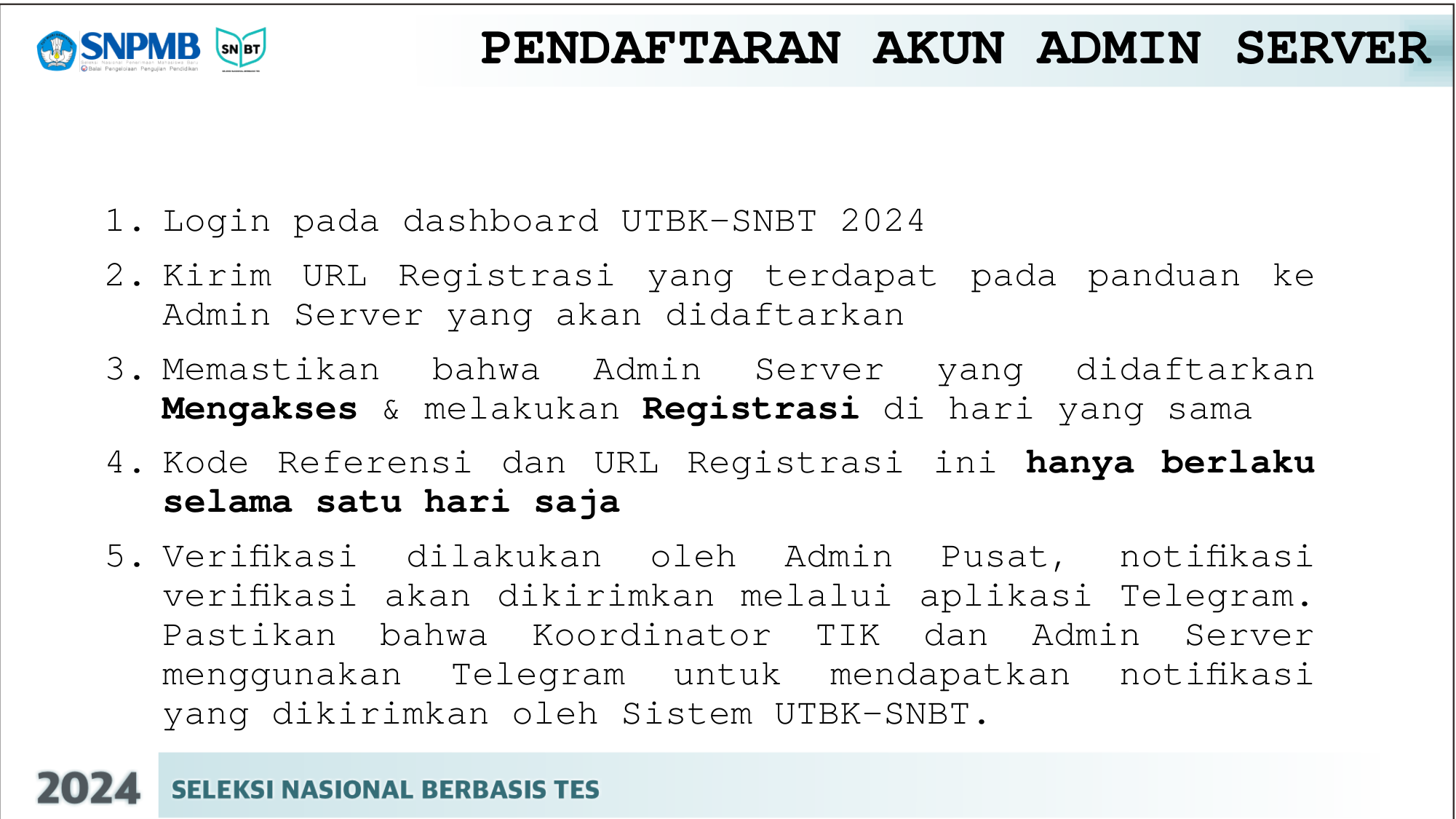

# PENDAFTARAN AKUN ADMIN SERVER
Login pada dashboard UTBK-SNBT 2024
Kirim URL Registrasi yang terdapat pada panduan ke Admin Server yang akan didaftarkan
Memastikan bahwa Admin Server yang didaftarkan Mengakses & melakukan Registrasi di hari yang sama
Kode Referensi dan URL Registrasi ini hanya berlaku selama satu hari saja
Verifikasi dilakukan oleh Admin Pusat, notifikasi verifikasi akan dikirimkan melalui aplikasi Telegram. Pastikan bahwa Koordinator TIK dan Admin Server menggunakan Telegram untuk mendapatkan notifikasi yang dikirimkan oleh Sistem UTBK-SNBT.